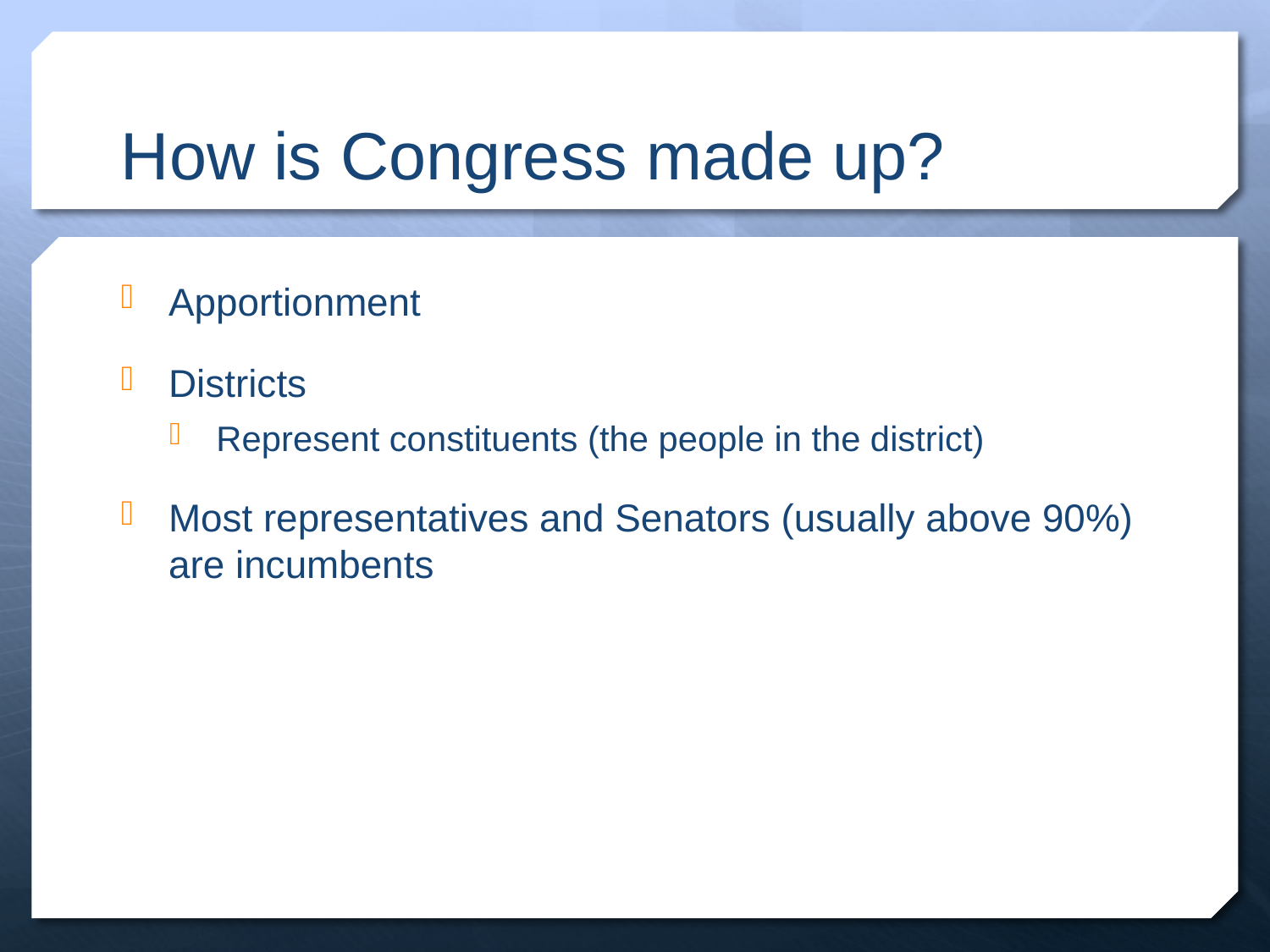

# How is Congress made up?
Apportionment
Districts
Represent constituents (the people in the district)
Most representatives and Senators (usually above 90%) are incumbents